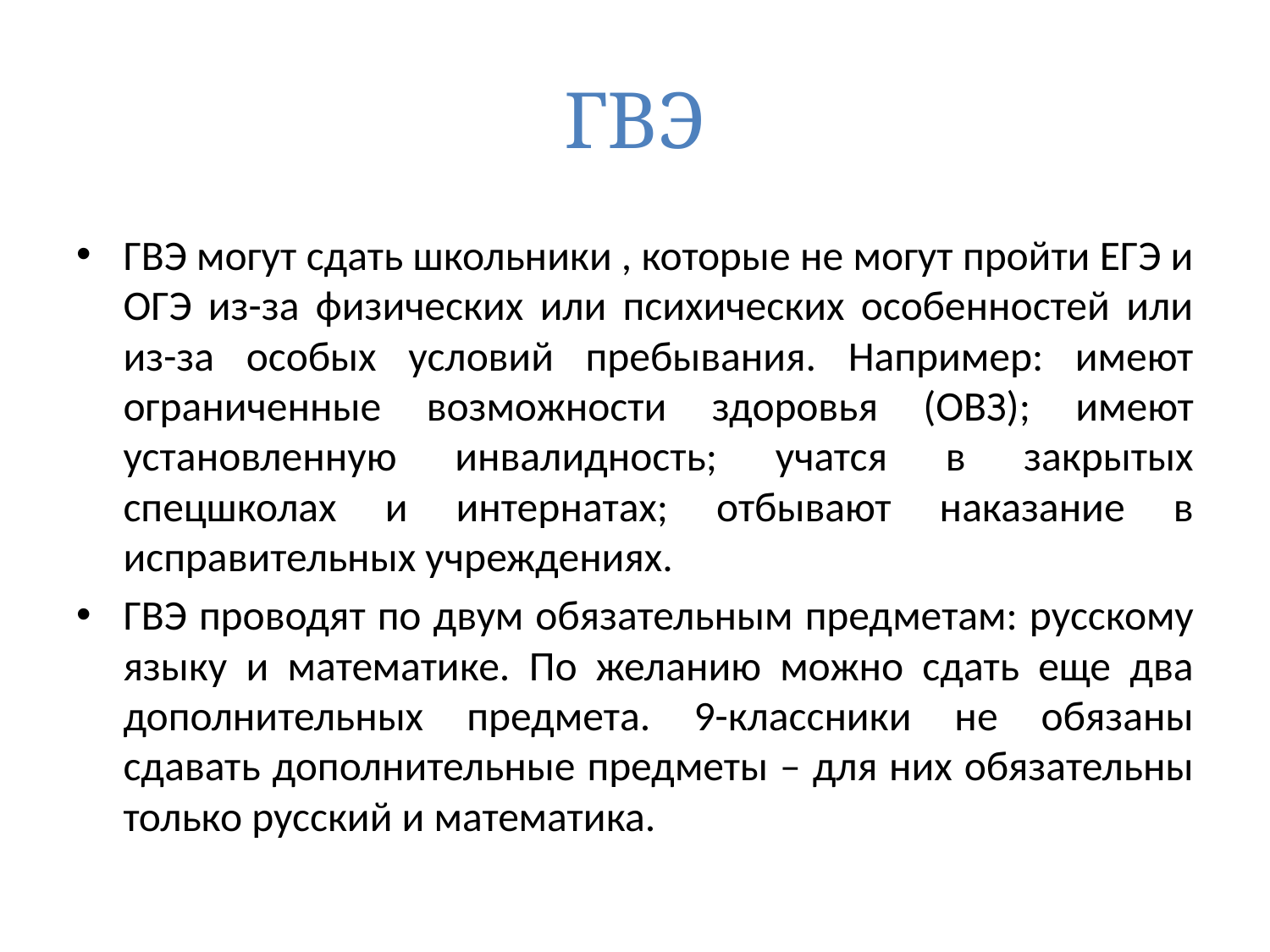

# ГВЭ
ГВЭ могут сдать школьники , которые не могут пройти ЕГЭ и ОГЭ из-за физических или психических особенностей или из-за особых условий пребывания. Например: имеют ограниченные возможности здоровья (ОВЗ); имеют установленную инвалидность; учатся в закрытых спецшколах и интернатах; отбывают наказание в исправительных учреждениях.
ГВЭ проводят по двум обязательным предметам: русскому языку и математике. По желанию можно сдать еще два дополнительных предмета. 9-классники не обязаны сдавать дополнительные предметы – для них обязательны только русский и математика.